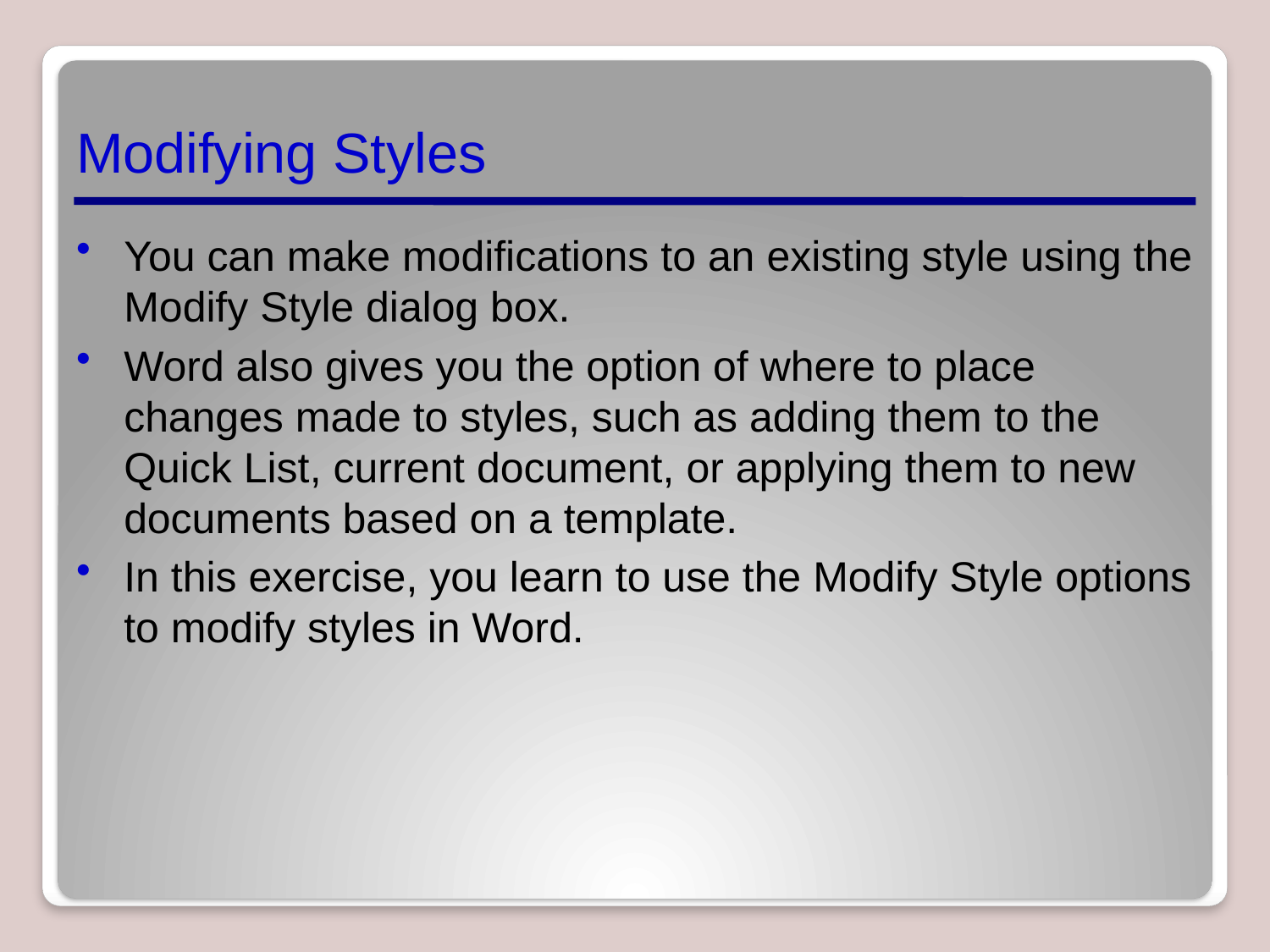

# Modifying Styles
You can make modifications to an existing style using the Modify Style dialog box.
Word also gives you the option of where to place changes made to styles, such as adding them to the Quick List, current document, or applying them to new documents based on a template.
In this exercise, you learn to use the Modify Style options to modify styles in Word.